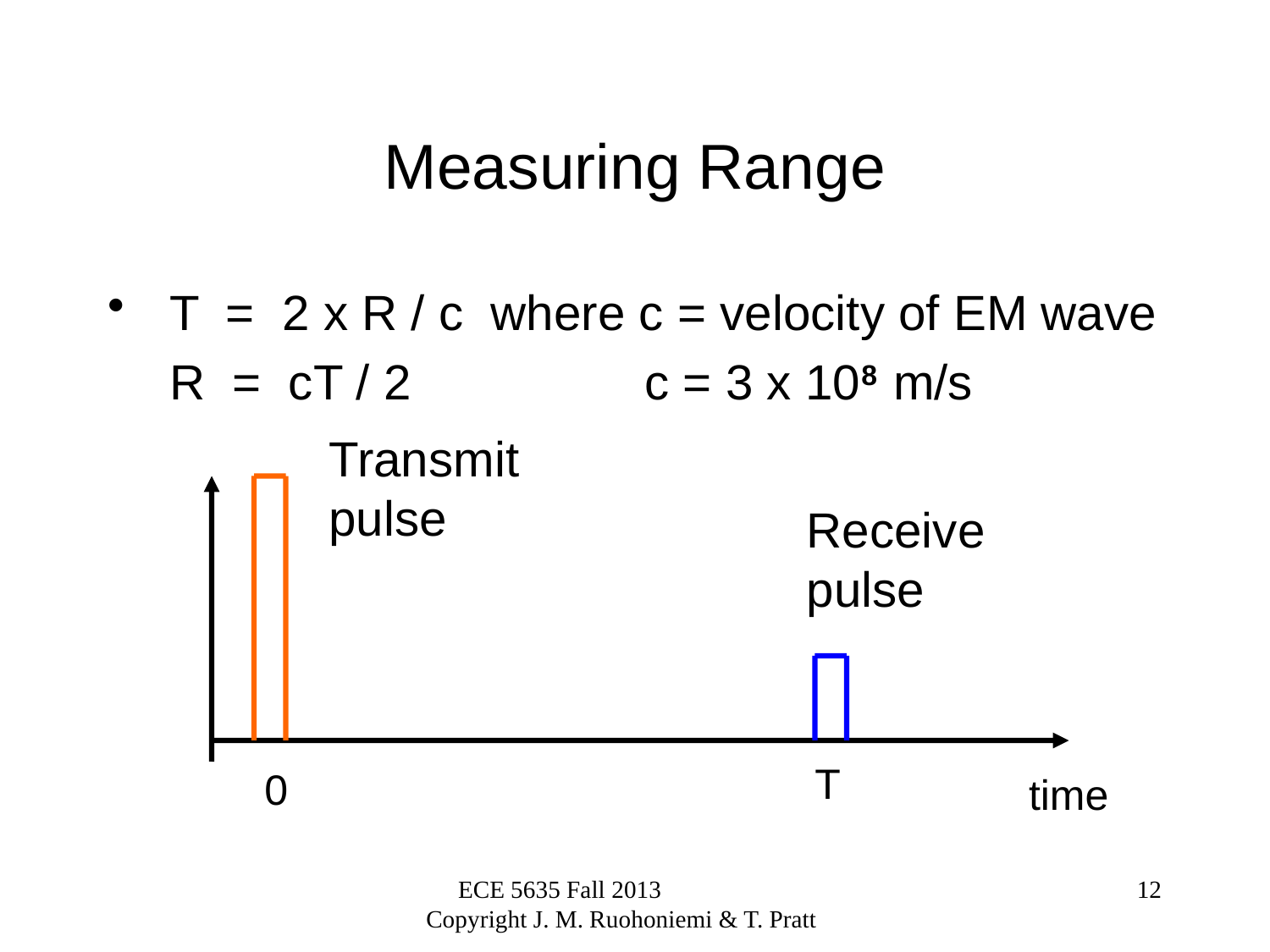

# Measuring Range
 T  =  2 x R / c  where c = velocity of EM wave
	 R  =  cT / 2                 c = 3 x 108  m/s
Transmit
pulse

Receive
pulse

T
0
time
ECE 5635 Fall 2013                      Copyright J. M. Ruohoniemi & T. Pratt
12